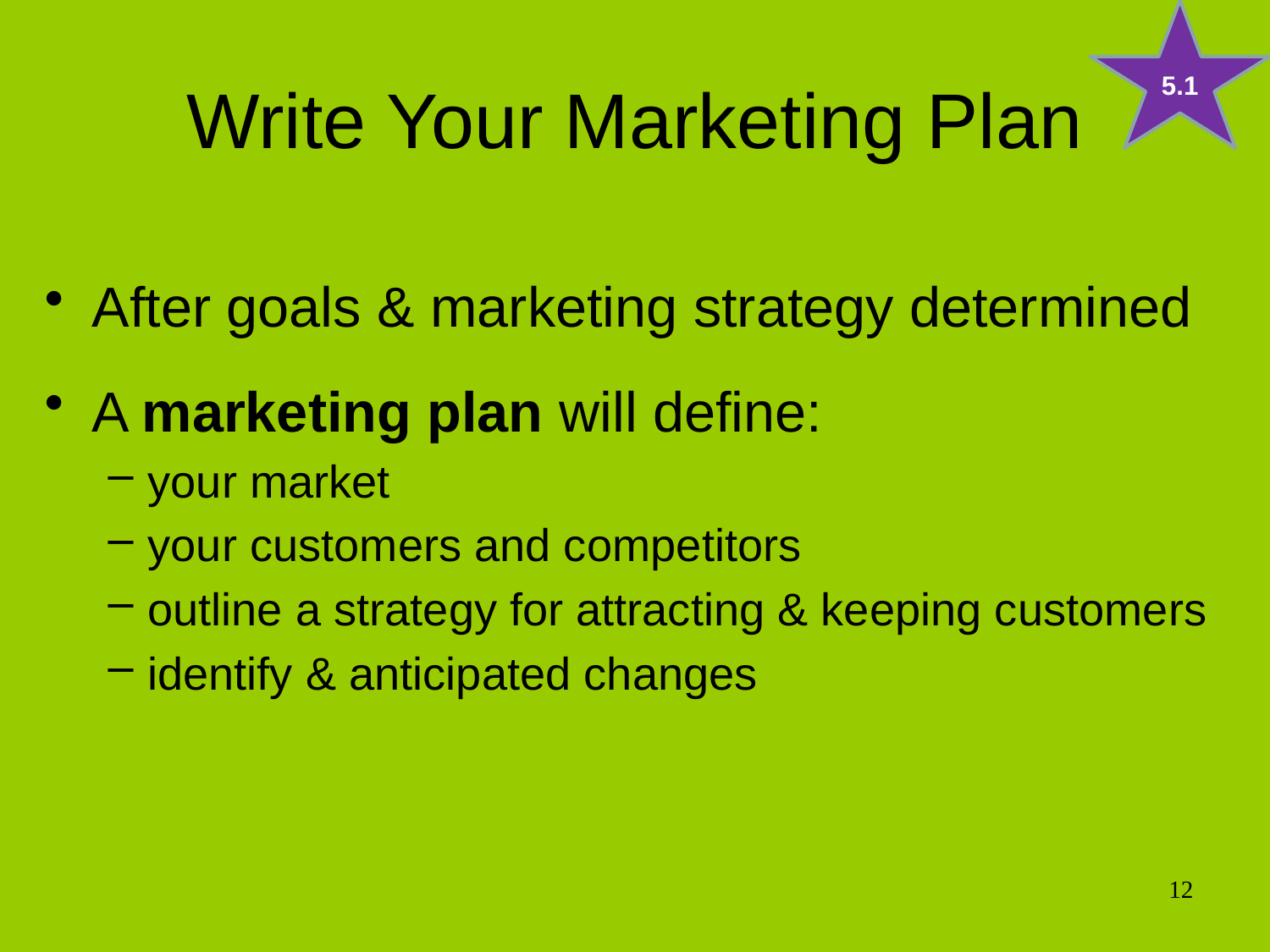

5.1
# Write Your Marketing Plan
After goals & marketing strategy determined
A marketing plan will define:
your market
your customers and competitors
outline a strategy for attracting & keeping customers
identify & anticipated changes
12